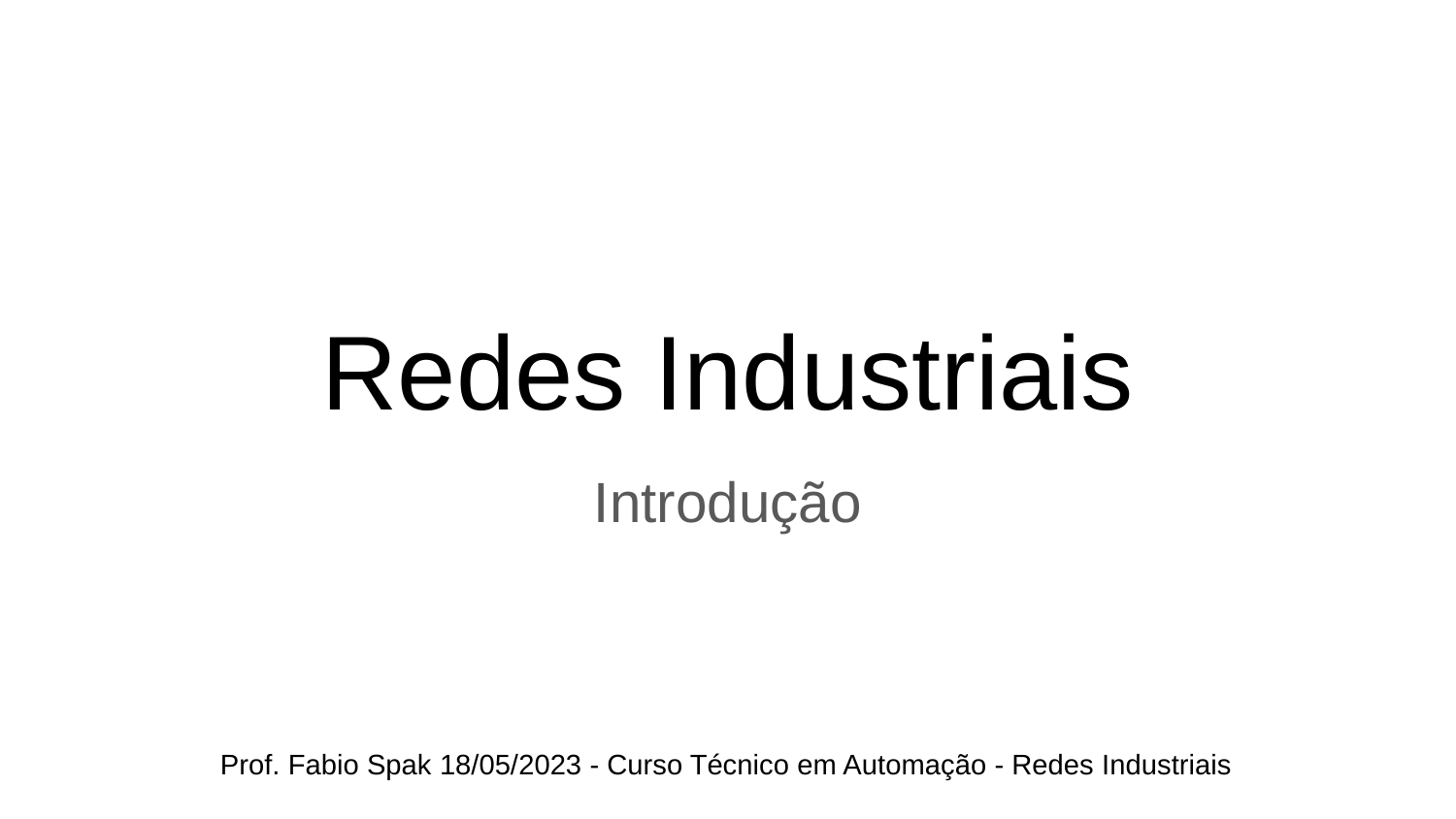

# Redes Industriais
Introdução
Prof. Fabio Spak 18/05/2023 - Curso Técnico em Automação - Redes Industriais